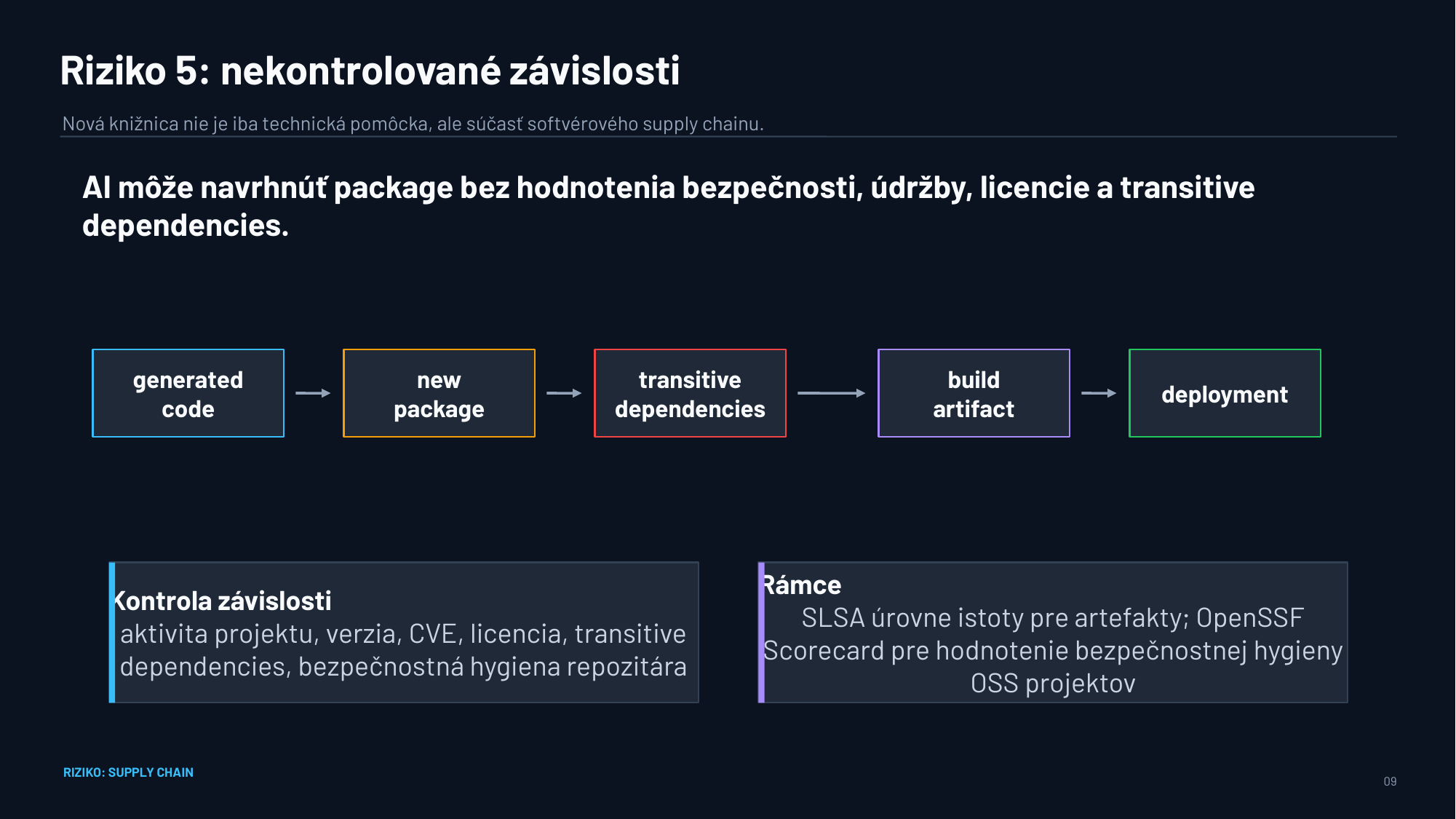

Riziko 5: nekontrolované závislosti
Nová knižnica nie je iba technická pomôcka, ale súčasť softvérového supply chainu.

AI môže navrhnúť package bez hodnotenia bezpečnosti, údržby, licencie a transitive dependencies.
generated
code
new
package
transitive
dependencies
build
artifact
deployment

Kontrola závislosti
aktivita projektu, verzia, CVE, licencia, transitive dependencies, bezpečnostná hygiena repozitára

Rámce
SLSA úrovne istoty pre artefakty; OpenSSF Scorecard pre hodnotenie bezpečnostnej hygieny OSS projektov

RIZIKO: SUPPLY CHAIN
09